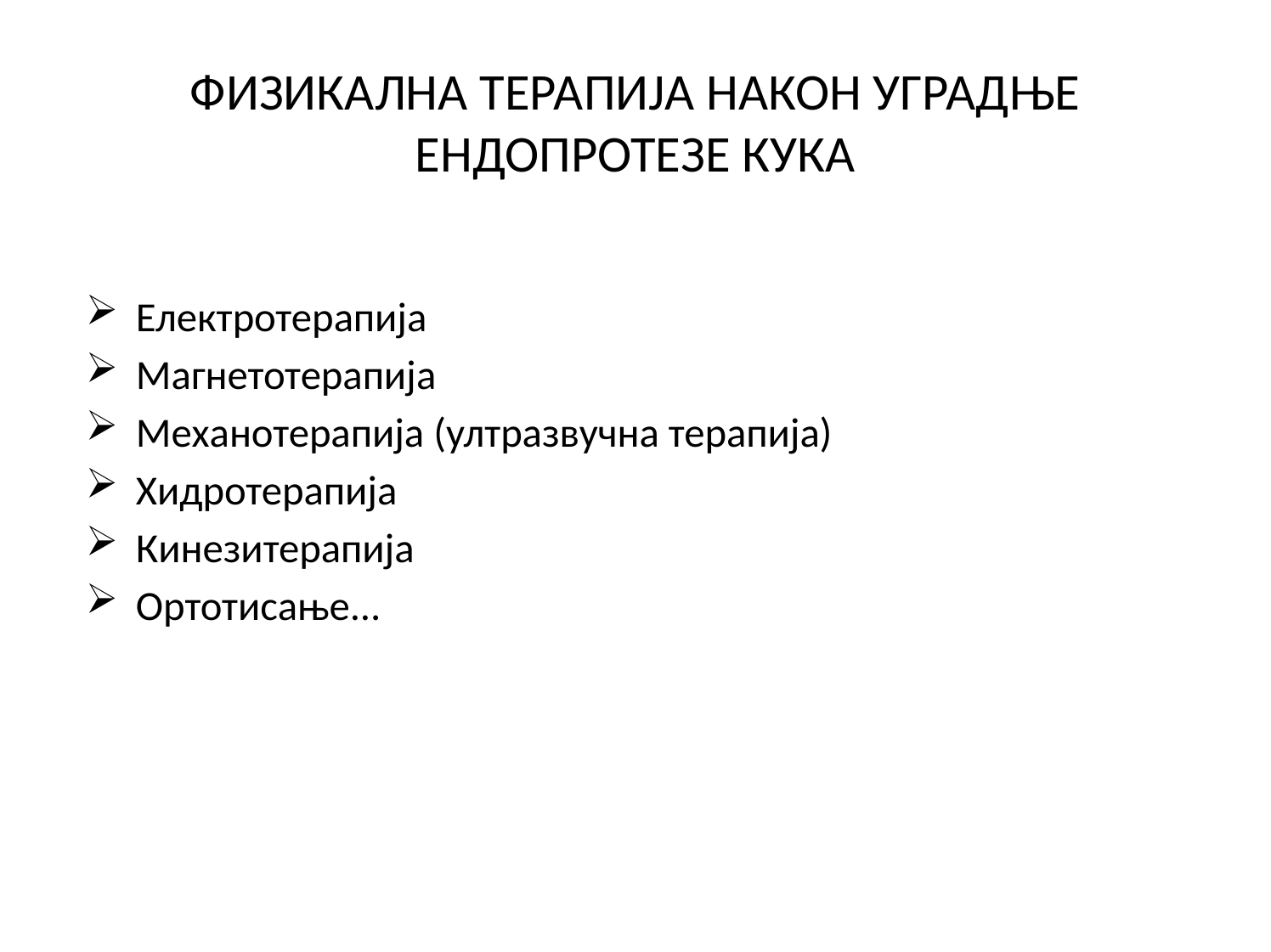

# ФИЗИКАЛНА ТЕРАПИЈА НАКОН УГРАДЊЕ ЕНДОПРОТЕЗЕ КУКА

 Електротерапија
 Магнетотерапија
 Механотерапија (ултразвучна терапија)
 Хидротерапија
 Кинезитерапија
 Ортотисање...